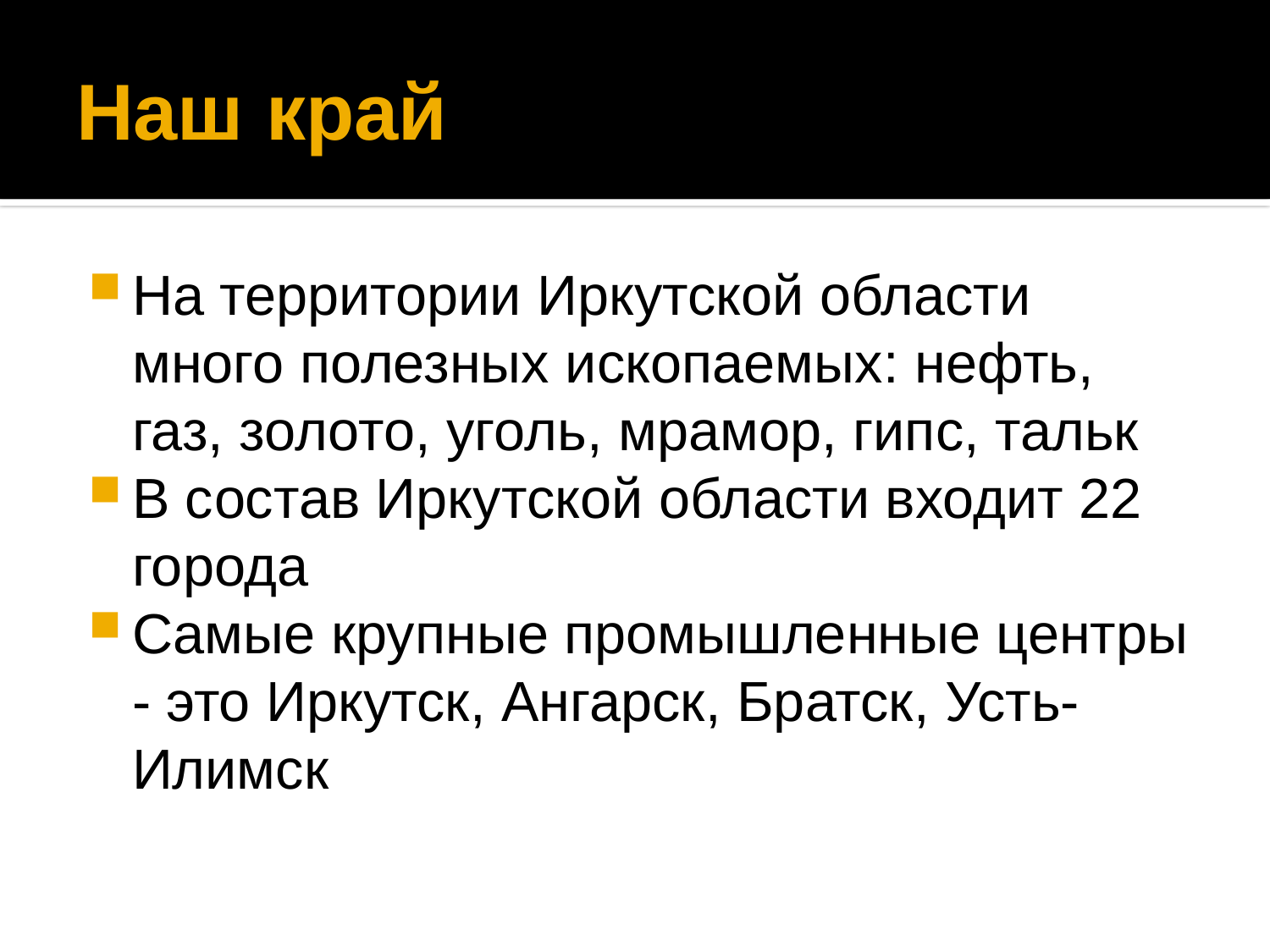

# Наш край
На территории Иркутской области много полезных ископаемых: нефть, газ, золото, уголь, мрамор, гипс, тальк
В состав Иркутской области входит 22 города
Самые крупные промышленные центры - это Иркутск, Ангарск, Братск, Усть-Илимск